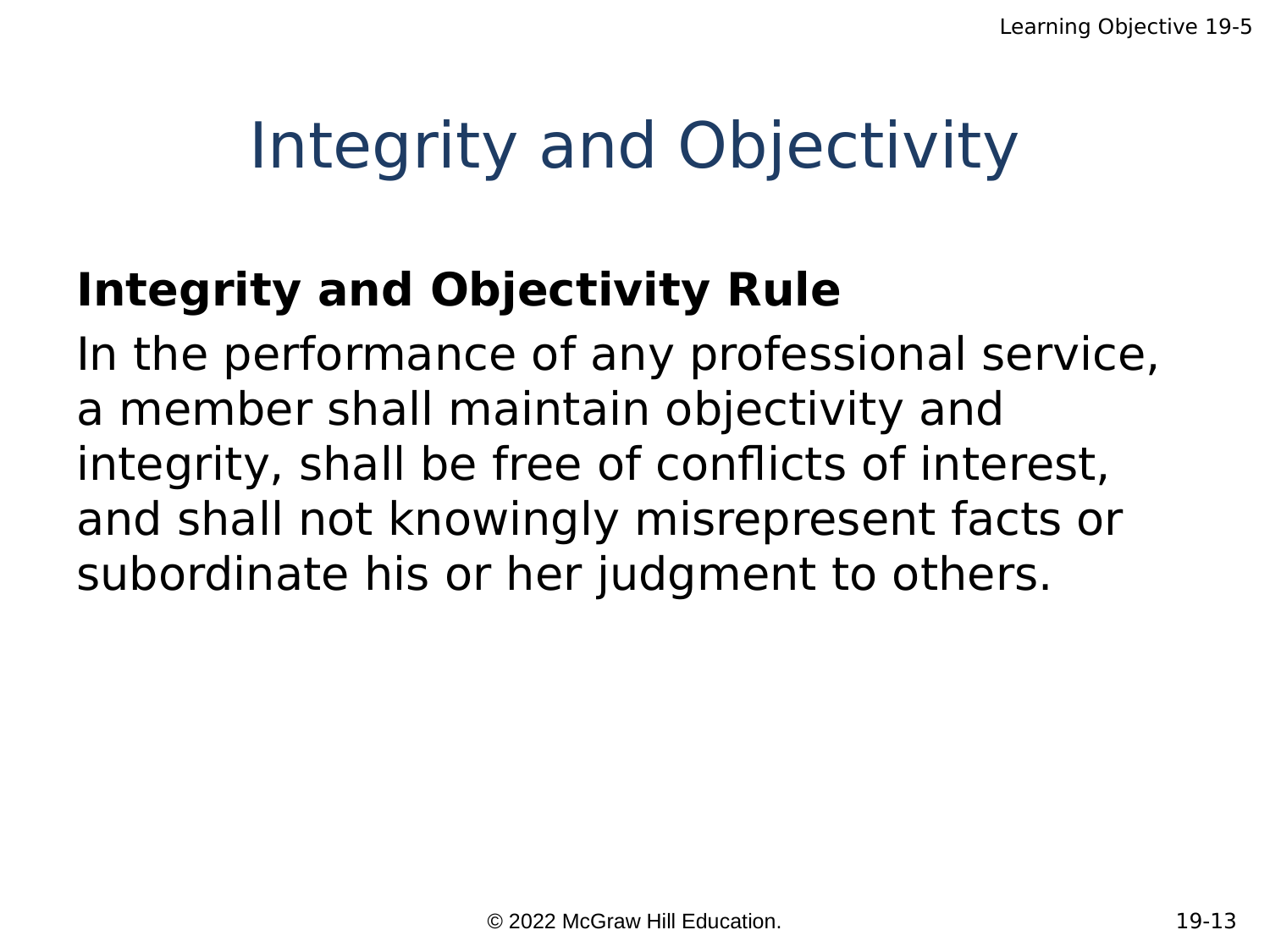

Learning Objective 19-5
# Integrity and Objectivity
Integrity and Objectivity Rule
In the performance of any professional service, a member shall maintain objectivity and integrity, shall be free of conflicts of interest, and shall not knowingly misrepresent facts or subordinate his or her judgment to others.